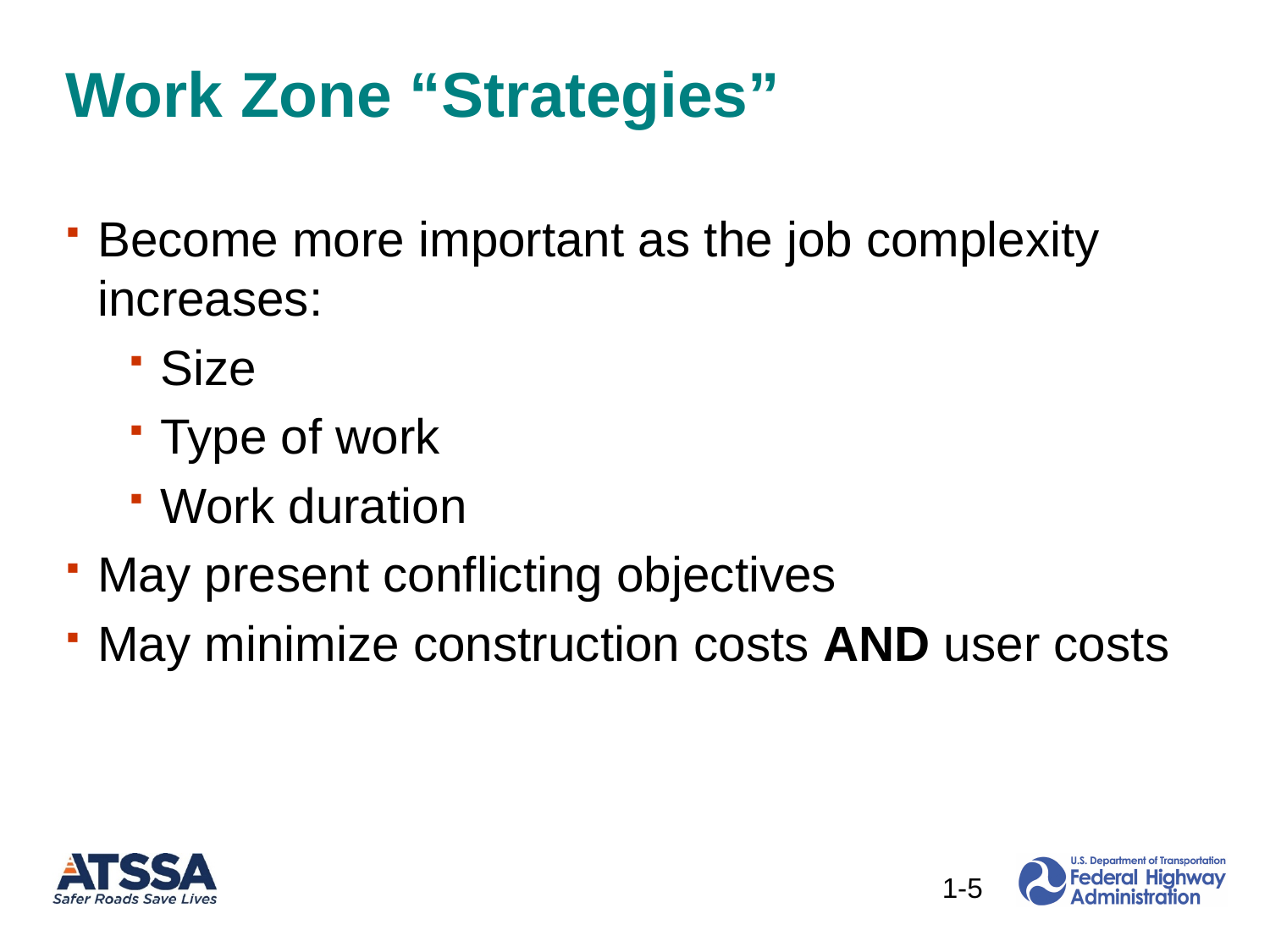

# Work Zone “Strategies”
Become more important as the job complexity increases:
Size
Type of work
Work duration
May present conflicting objectives
May minimize construction costs AND user costs